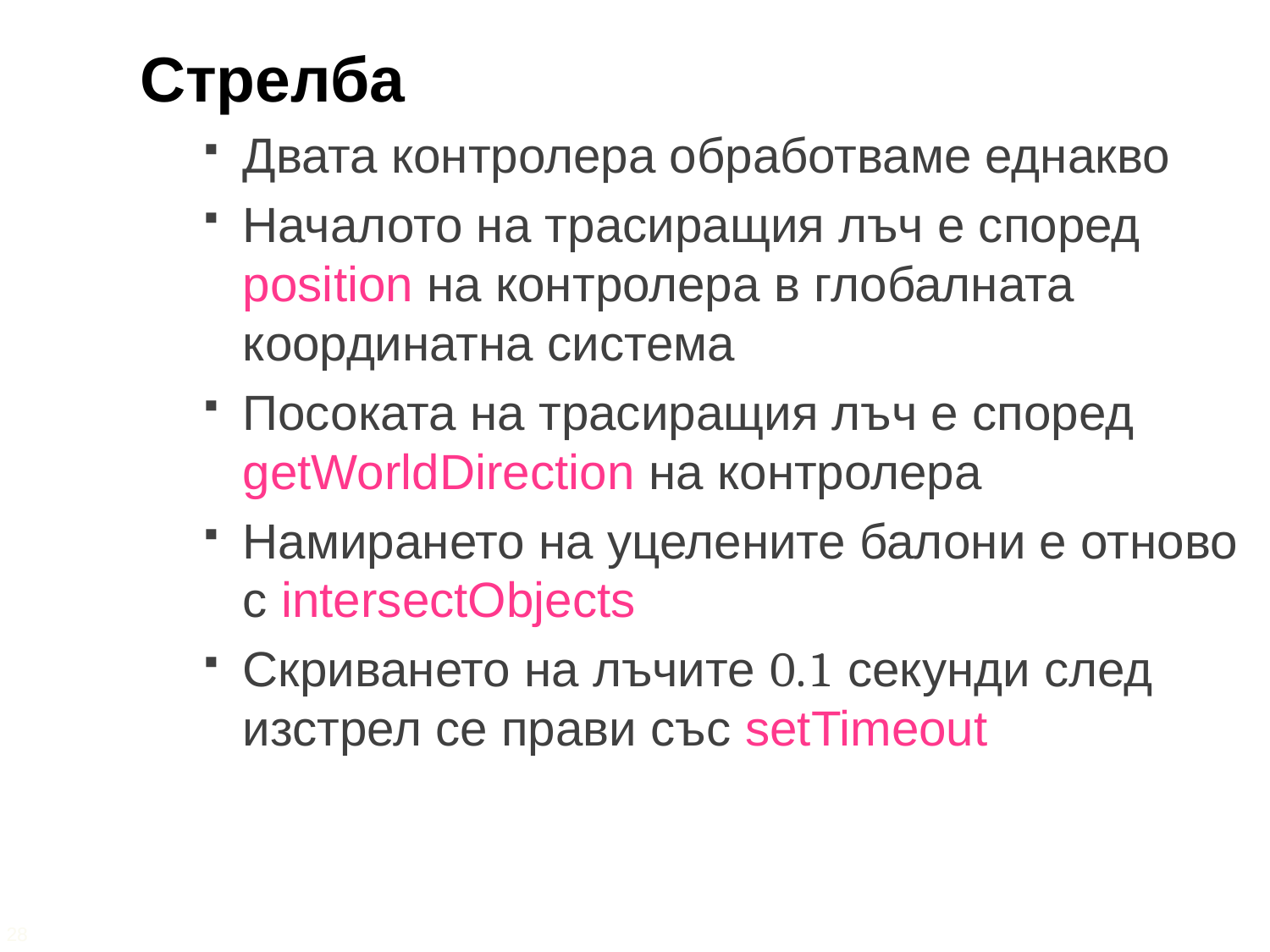

Стрелба
Двата контролера обработваме еднакво
Началото на трасиращия лъч е според position на контролера в глобалната координатна система
Посоката на трасиращия лъч е според getWorldDirection на контролера
Намирането на уцелените балони е отново с intersectObjects
Скриването на лъчите 0.1 секунди след изстрел се прави със setTimeout